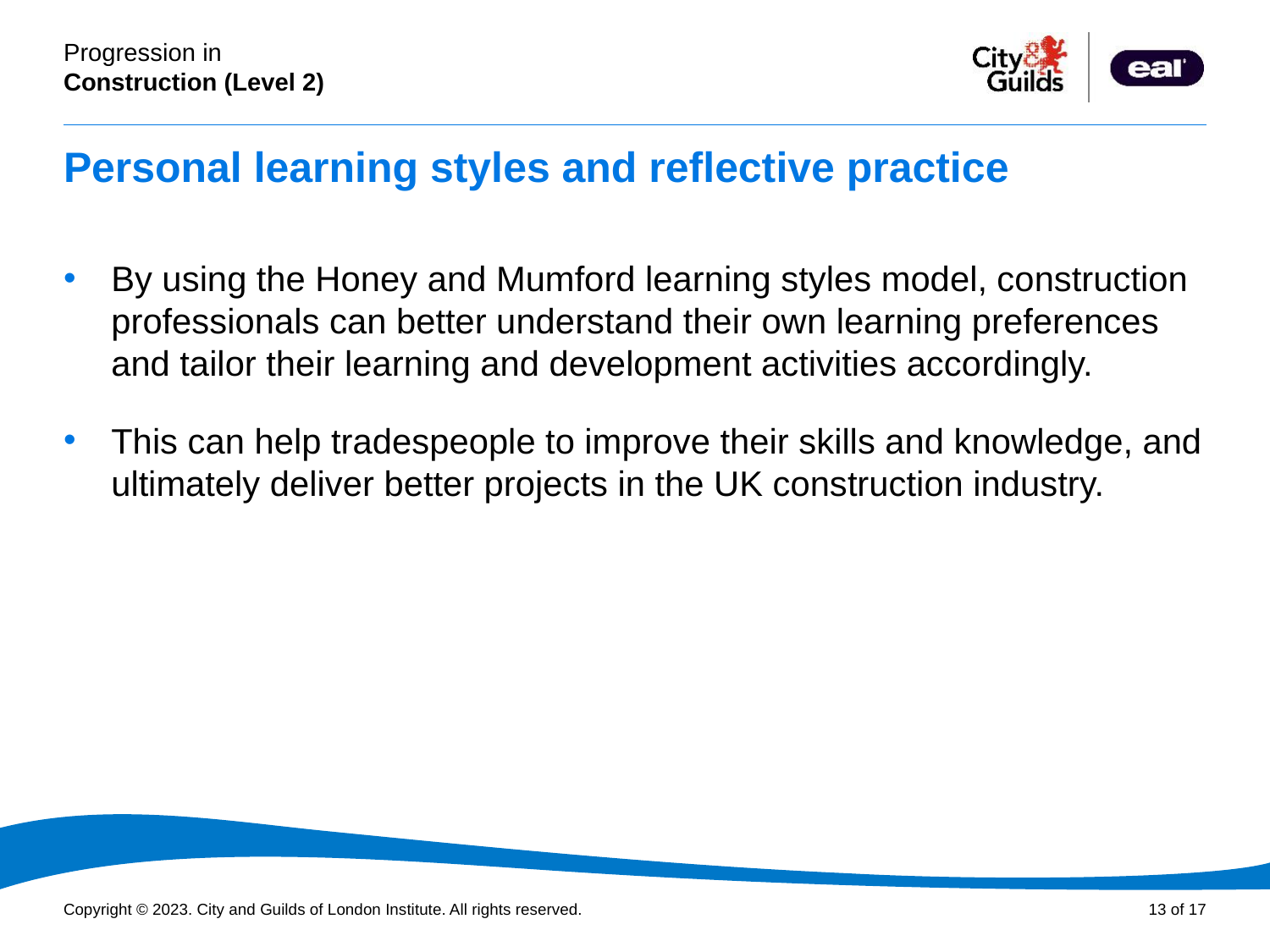

# Personal learning styles and reflective practice
By using the Honey and Mumford learning styles model, construction professionals can better understand their own learning preferences and tailor their learning and development activities accordingly.
This can help tradespeople to improve their skills and knowledge, and ultimately deliver better projects in the UK construction industry.